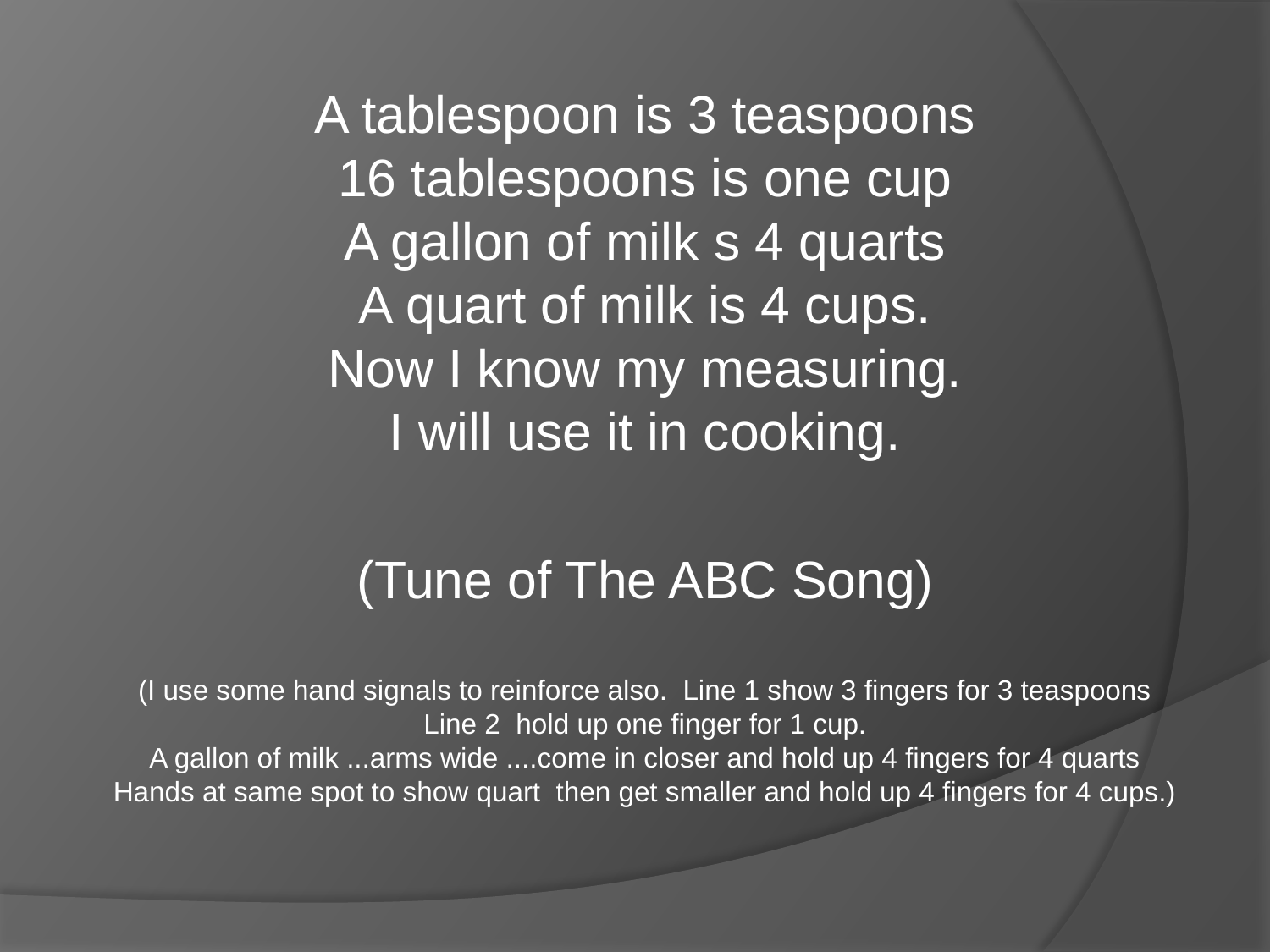

A tablespoon is 3 teaspoons
16 tablespoons is one cup
A gallon of milk s 4 quarts
A quart of milk is 4 cups.
Now I know my measuring.
I will use it in cooking.

(Tune of The ABC Song)
(I use some hand signals to reinforce also.  Line 1 show 3 fingers for 3 teaspoons
Line 2  hold up one finger for 1 cup.
A gallon of milk ...arms wide ....come in closer and hold up 4 fingers for 4 quarts
Hands at same spot to show quart  then get smaller and hold up 4 fingers for 4 cups.)